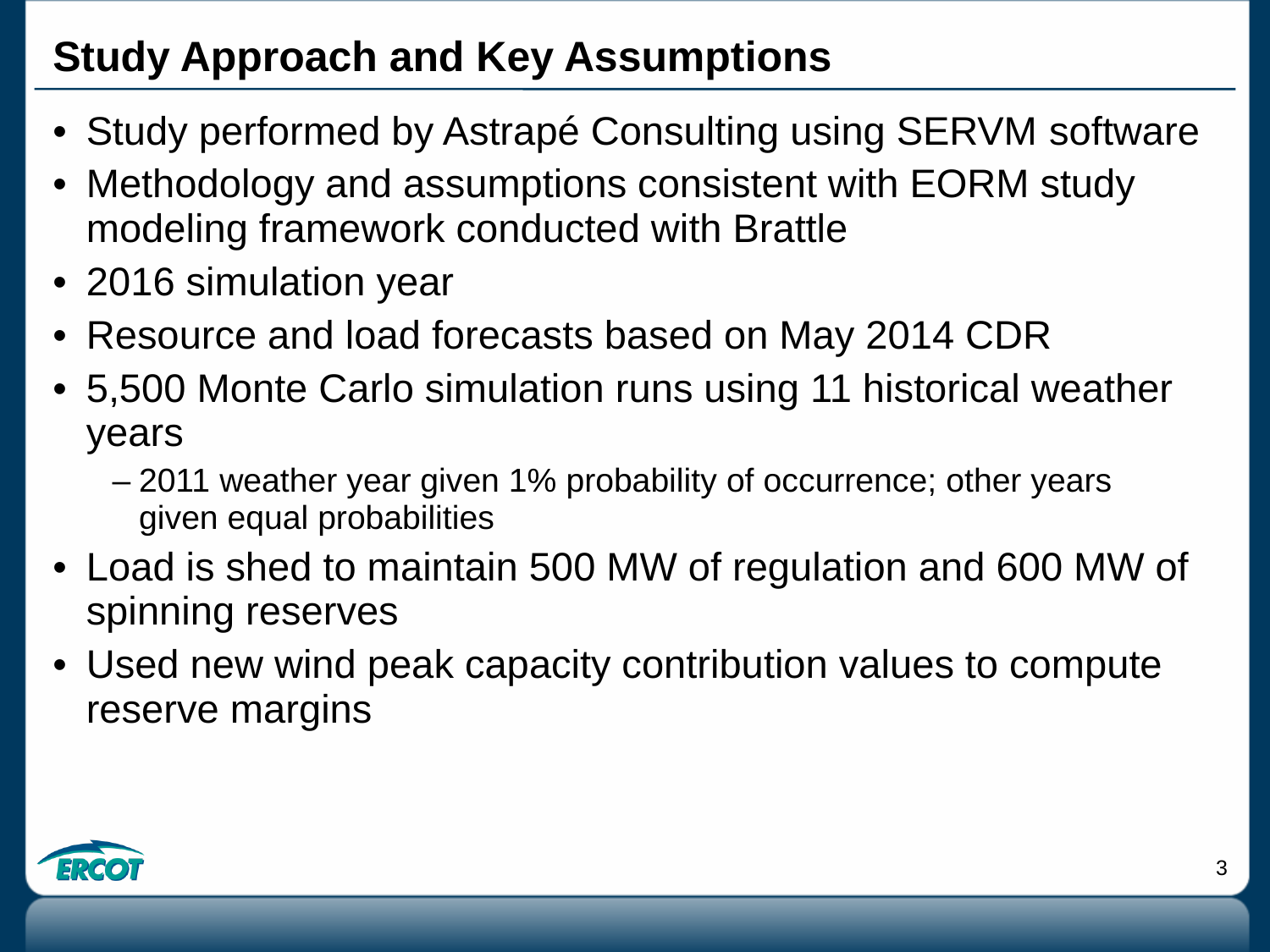

Study Approach and Key Assumptions
Study performed by Astrapé Consulting using SERVM software
Methodology and assumptions consistent with EORM study modeling framework conducted with Brattle
2016 simulation year
Resource and load forecasts based on May 2014 CDR
5,500 Monte Carlo simulation runs using 11 historical weather years
2011 weather year given 1% probability of occurrence; other years given equal probabilities
Load is shed to maintain 500 MW of regulation and 600 MW of spinning reserves
Used new wind peak capacity contribution values to compute reserve margins
3